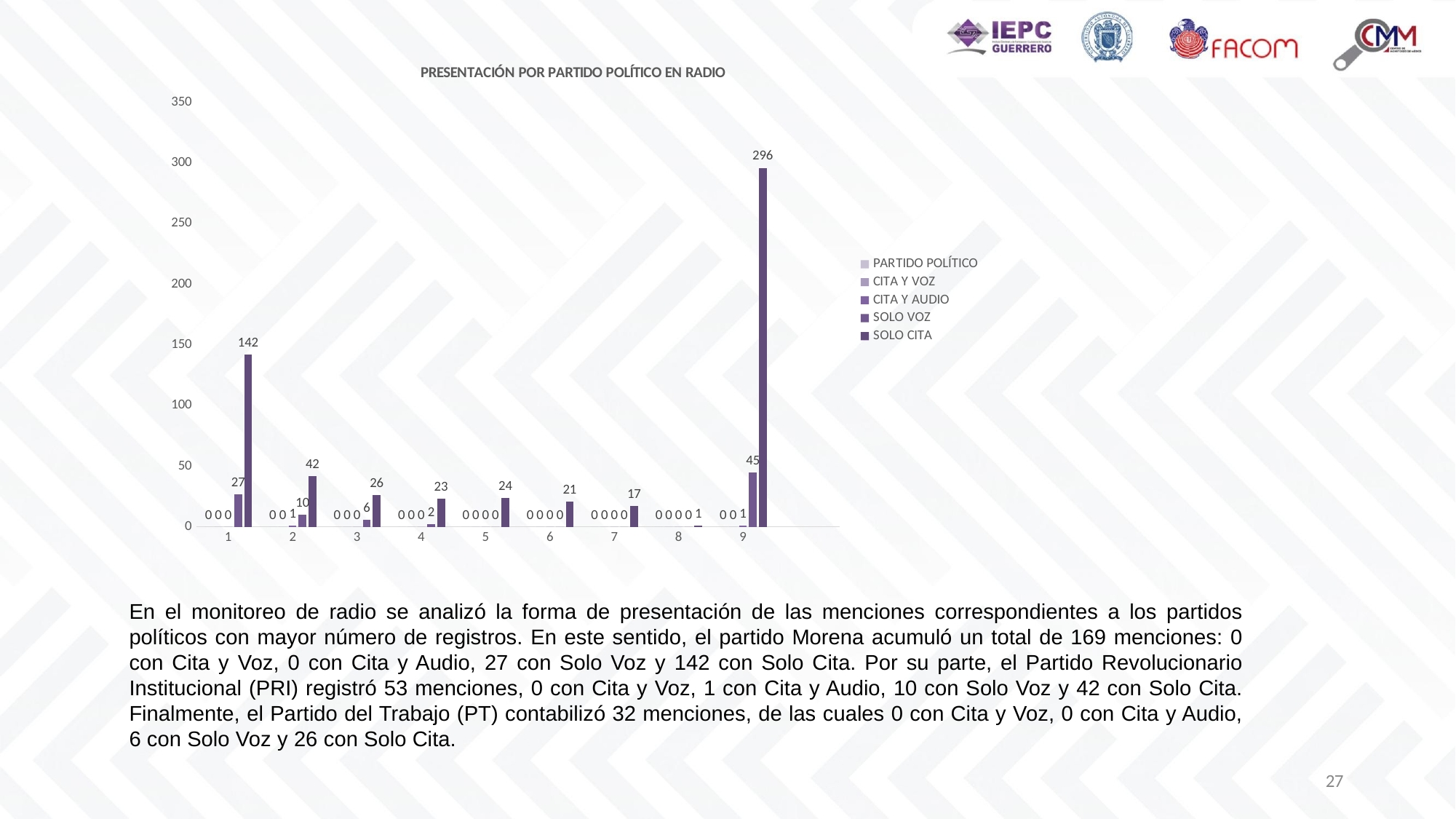

### Chart: PRESENTACIÓN POR PARTIDO POLÍTICO EN RADIO

| Category | PARTIDO POLÍTICO | CITA Y VOZ | CITA Y AUDIO | SOLO VOZ | SOLO CITA |
|---|---|---|---|---|---|
En el monitoreo de radio se analizó la forma de presentación de las menciones correspondientes a los partidos políticos con mayor número de registros. En este sentido, el partido Morena acumuló un total de 169 menciones: 0 con Cita y Voz, 0 con Cita y Audio, 27 con Solo Voz y 142 con Solo Cita. Por su parte, el Partido Revolucionario Institucional (PRI) registró 53 menciones, 0 con Cita y Voz, 1 con Cita y Audio, 10 con Solo Voz y 42 con Solo Cita. Finalmente, el Partido del Trabajo (PT) contabilizó 32 menciones, de las cuales 0 con Cita y Voz, 0 con Cita y Audio, 6 con Solo Voz y 26 con Solo Cita.
27